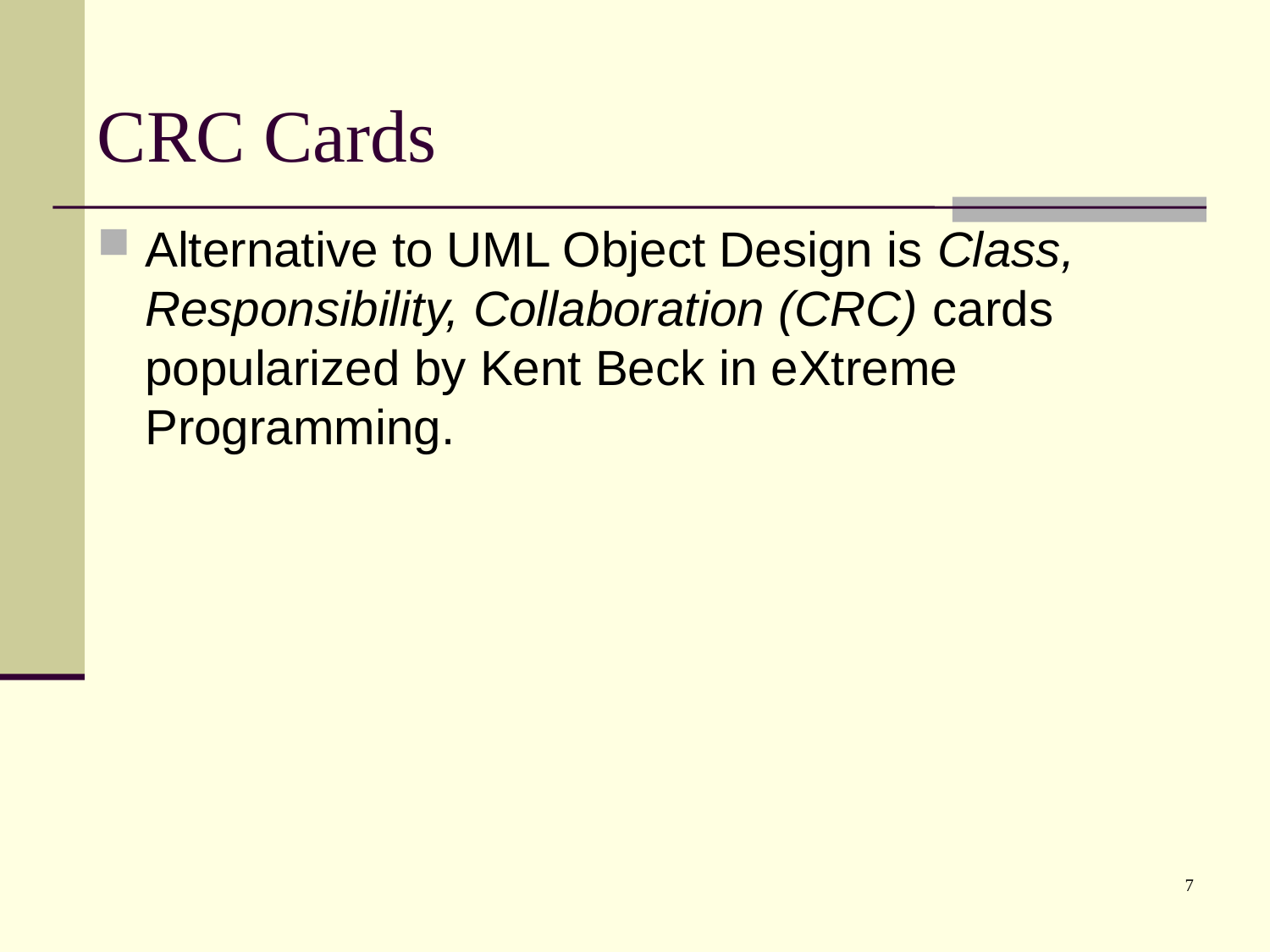

# CRC Cards
Alternative to UML Object Design is Class, Responsibility, Collaboration (CRC) cards popularized by Kent Beck in eXtreme Programming.
7